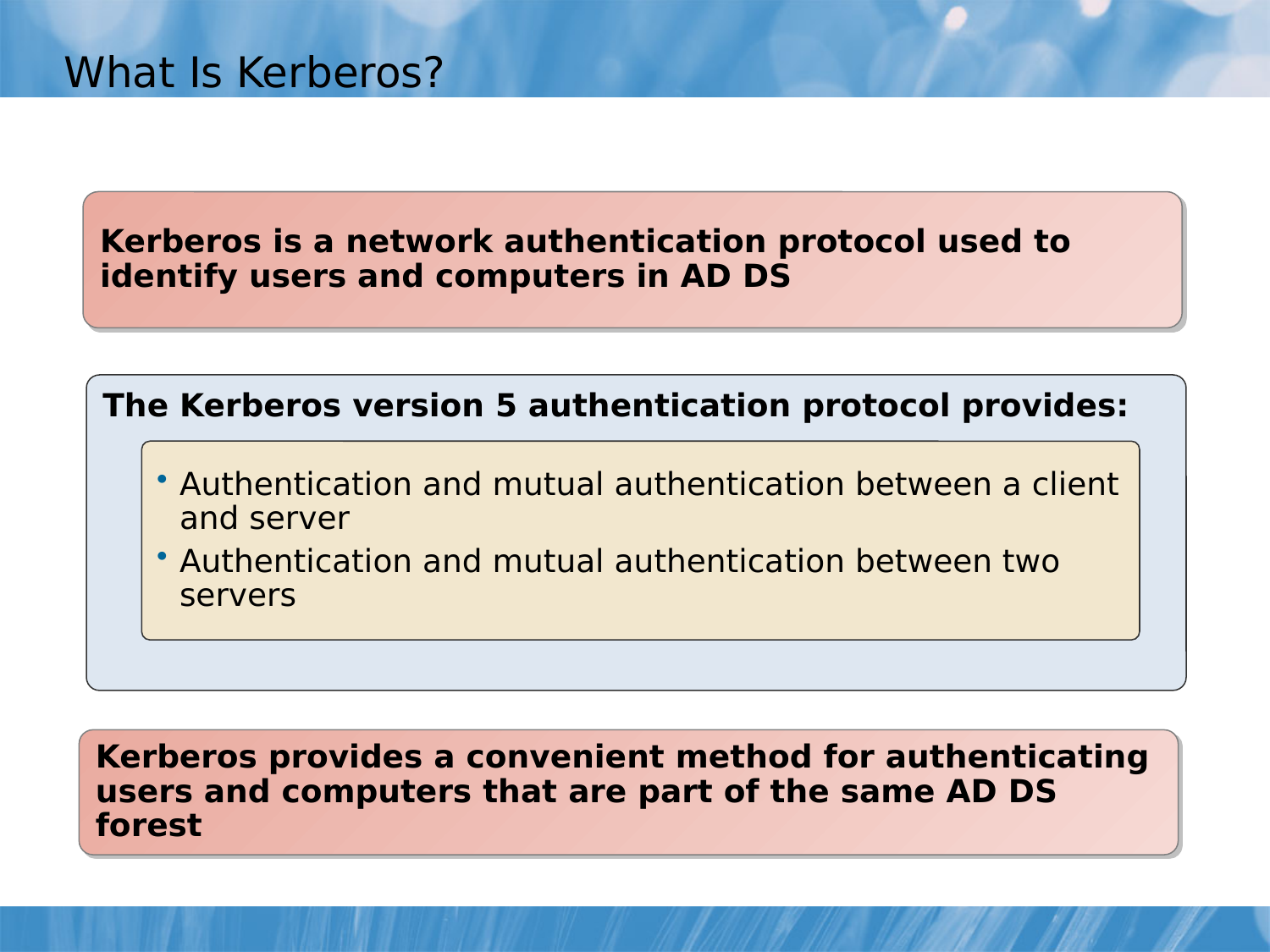

# What Is Kerberos?
Kerberos is a network authentication protocol used to identify users and computers in AD DS
The Kerberos version 5 authentication protocol provides:
Authentication and mutual authentication between a client and server
Authentication and mutual authentication between two servers
Kerberos provides a convenient method for authenticating users and computers that are part of the same AD DS forest